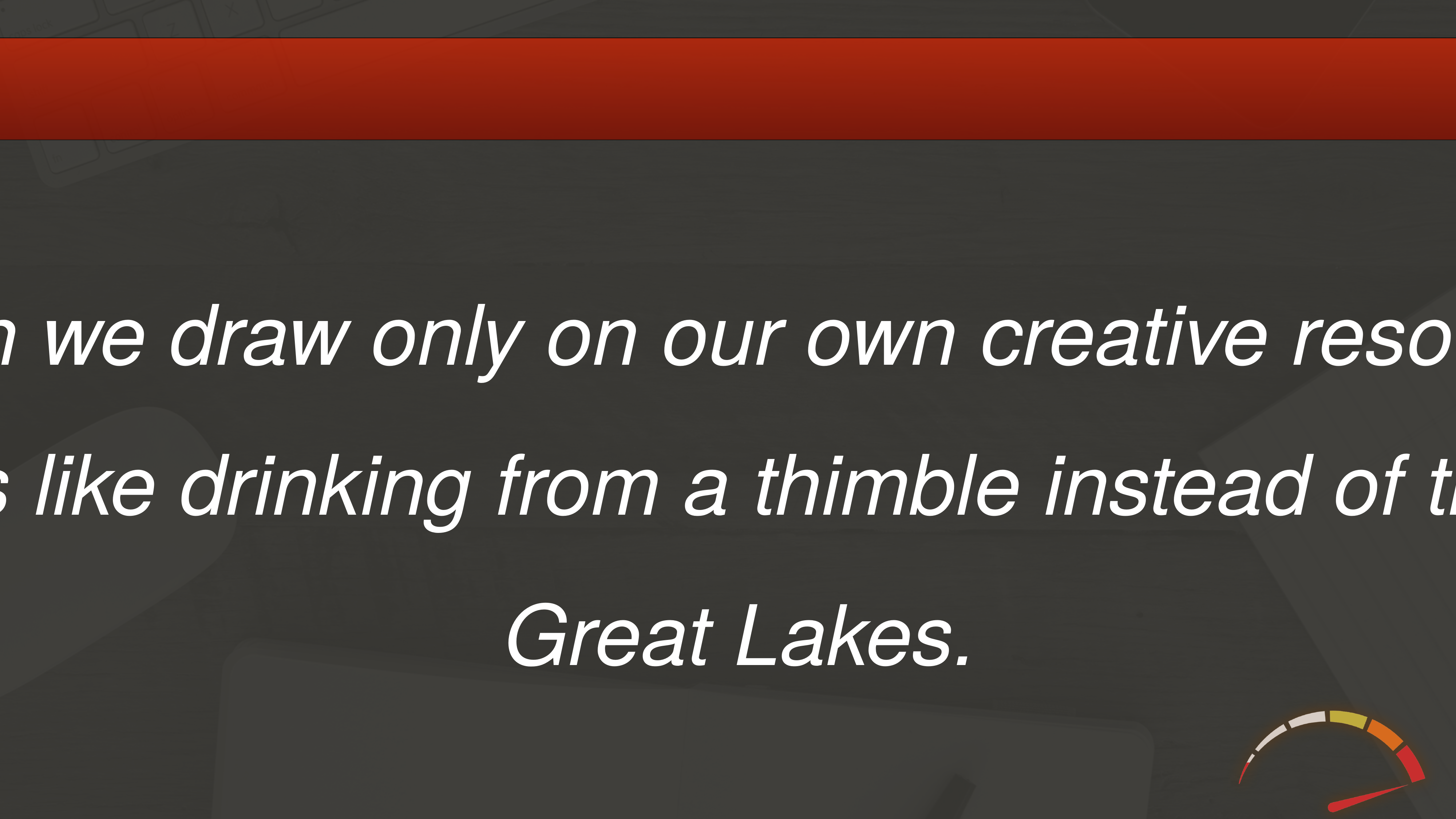

When we draw only on our own creative resources, it’s like drinking from a thimble instead of the
Great Lakes.